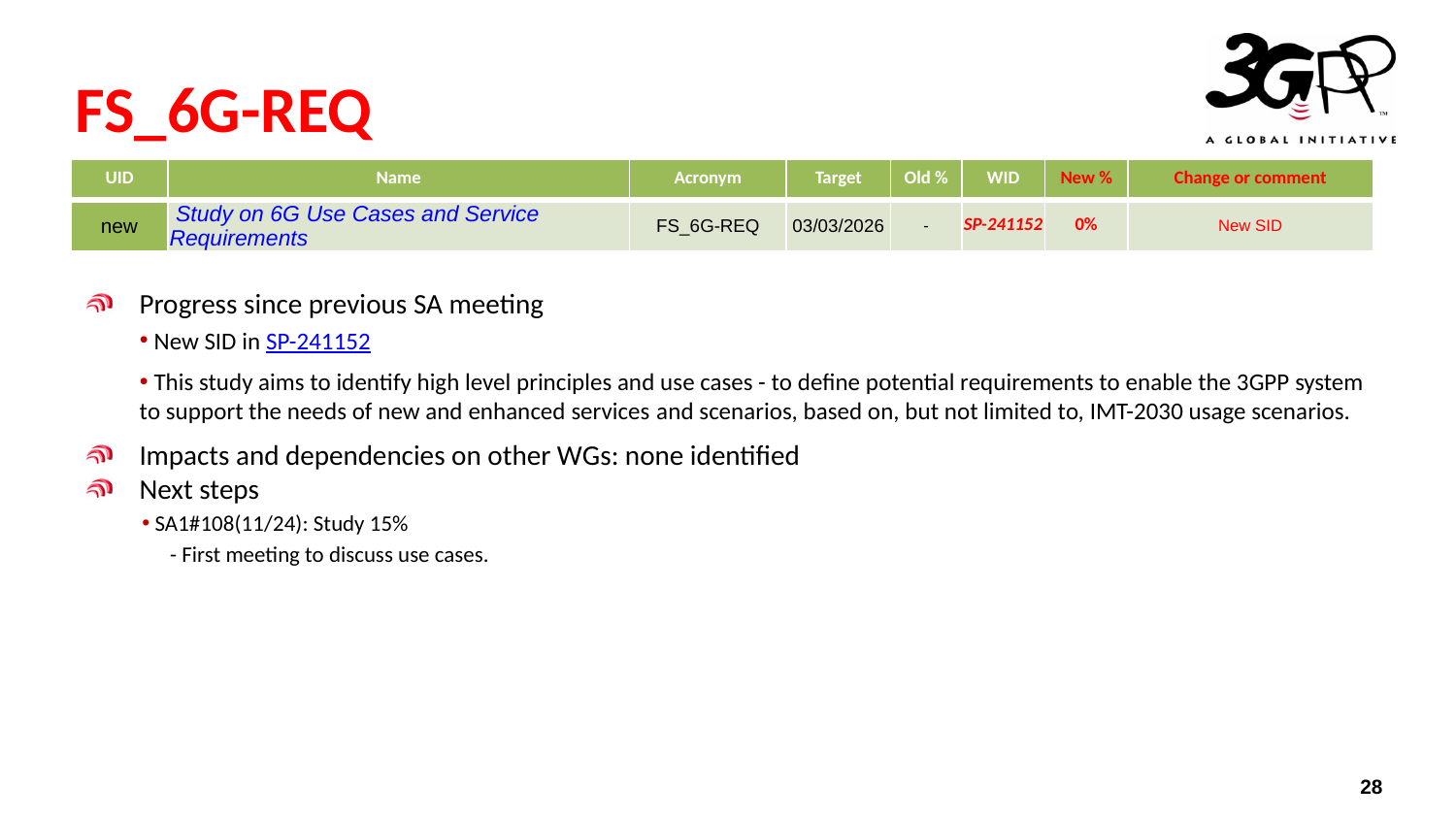

# FS_6G-REQ
| UID | Name | Acronym | Target | Old % | WID | New % | Change or comment |
| --- | --- | --- | --- | --- | --- | --- | --- |
| new | Study on 6G Use Cases and Service Requirements | FS\_6G-REQ | 03/03/2026 | - | SP-241152 | 0% | New SID |
Progress since previous SA meeting
 New SID in SP-241152
 This study aims to identify high level principles and use cases - to define potential requirements to enable the 3GPP system to support the needs of new and enhanced services and scenarios, based on, but not limited to, IMT-2030 usage scenarios.
Impacts and dependencies on other WGs: none identified
Next steps
 SA1#108(11/24): Study 15%
- First meeting to discuss use cases.